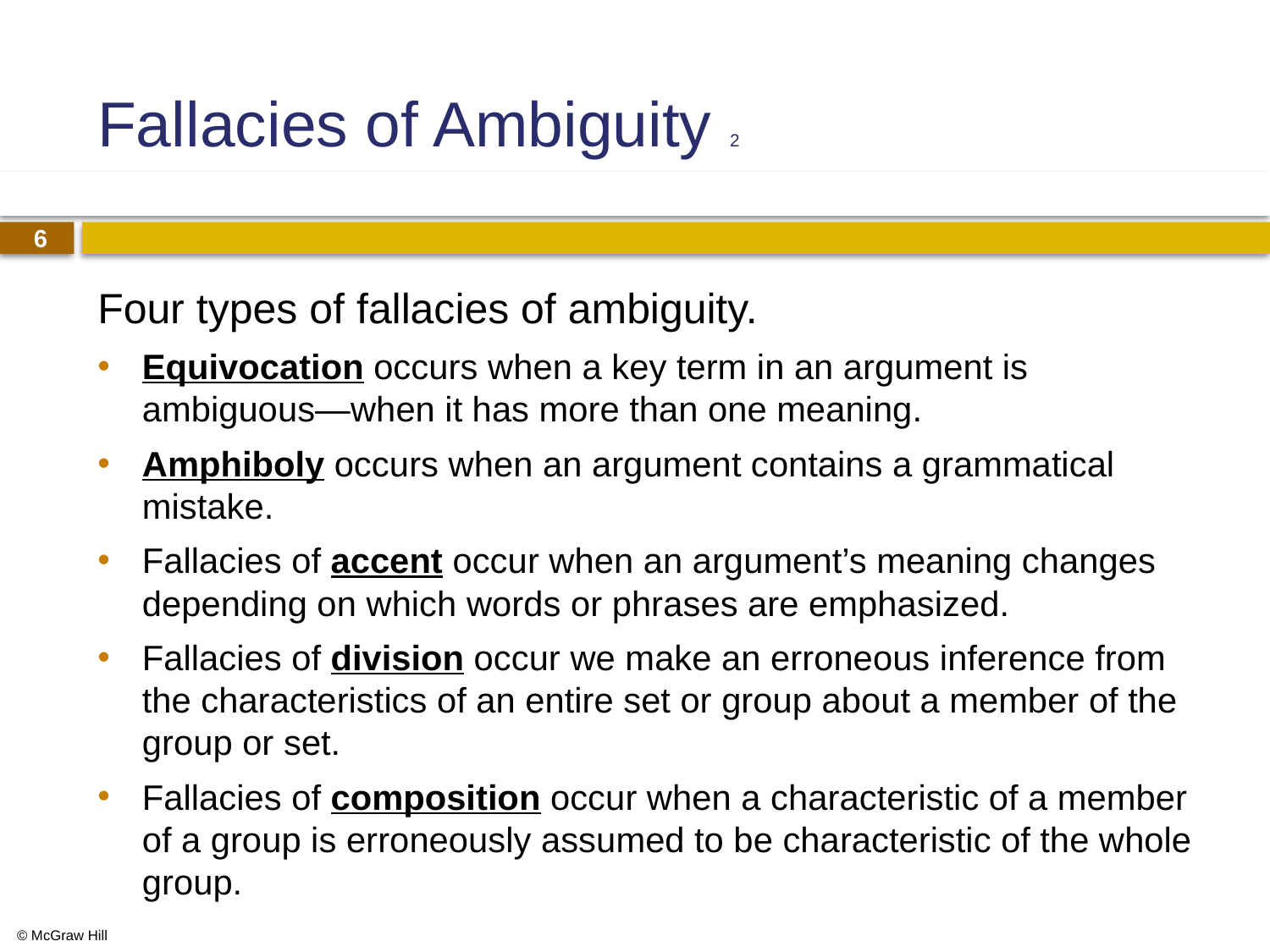

# Fallacies of Ambiguity 2
Four types of fallacies of ambiguity.
Equivocation occurs when a key term in an argument is ambiguous—when it has more than one meaning.
Amphiboly occurs when an argument contains a grammatical mistake.
Fallacies of accent occur when an argument’s meaning changes depending on which words or phrases are emphasized.
Fallacies of division occur we make an erroneous inference from the characteristics of an entire set or group about a member of the group or set.
Fallacies of composition occur when a characteristic of a member of a group is erroneously assumed to be characteristic of the whole group.